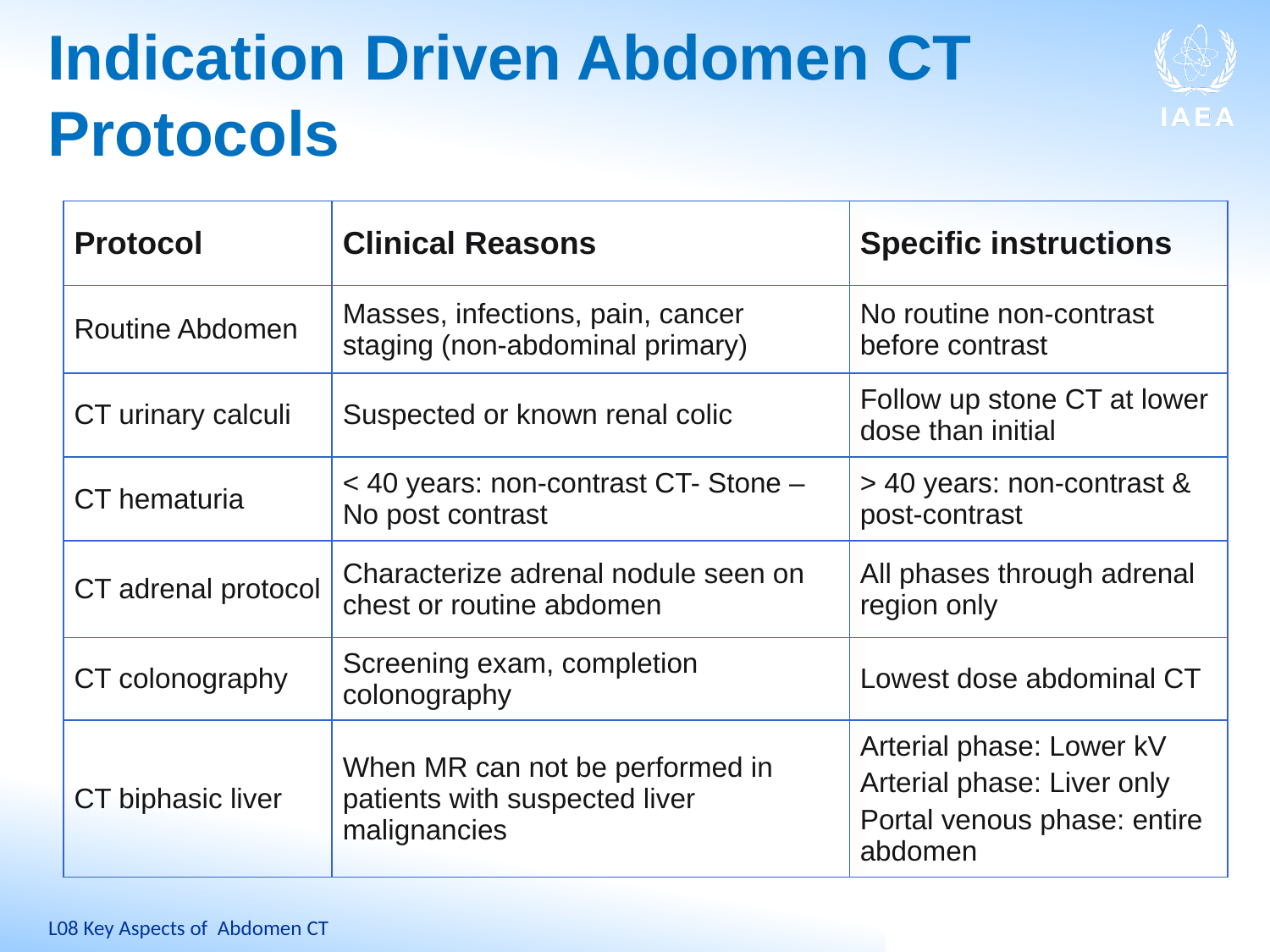

# Indication Driven Abdomen CT Protocols
| Protocol | Clinical Reasons | Specific instructions |
| --- | --- | --- |
| Routine Abdomen | Masses, infections, pain, cancer staging (non-abdominal primary) | No routine non-contrast before contrast |
| CT urinary calculi | Suspected or known renal colic | Follow up stone CT at lower dose than initial |
| CT hematuria | < 40 years: non-contrast CT- Stone – No post contrast | > 40 years: non-contrast & post-contrast |
| CT adrenal protocol | Characterize adrenal nodule seen on chest or routine abdomen | All phases through adrenal region only |
| CT colonography | Screening exam, completion colonography | Lowest dose abdominal CT |
| CT biphasic liver | When MR can not be performed in patients with suspected liver malignancies | Arterial phase: Lower kV Arterial phase: Liver only Portal venous phase: entire abdomen |